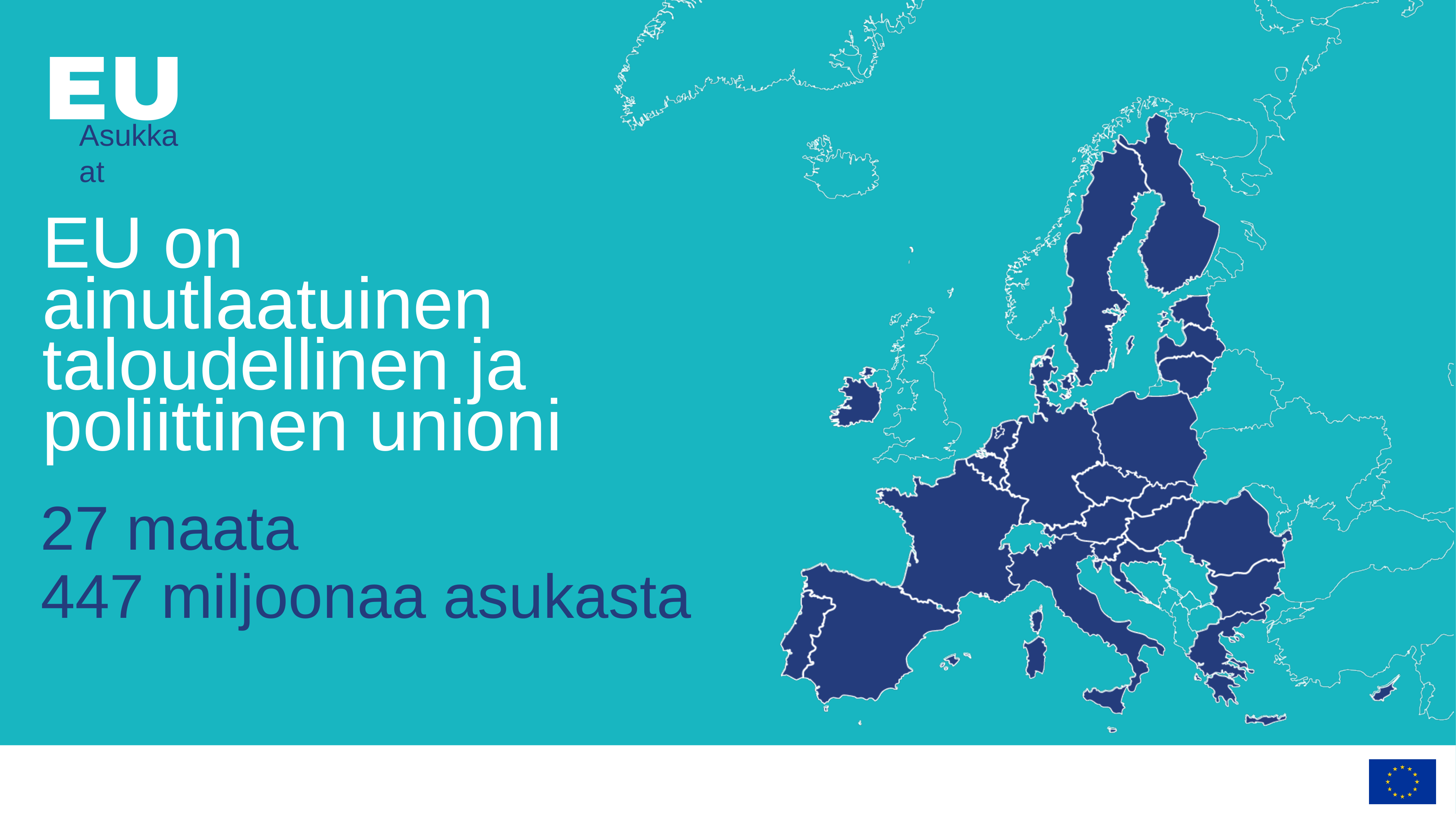

EU on ainutlaatuinen taloudellinen ja poliittinen unioni
27 maata
447 miljoonaa asukasta